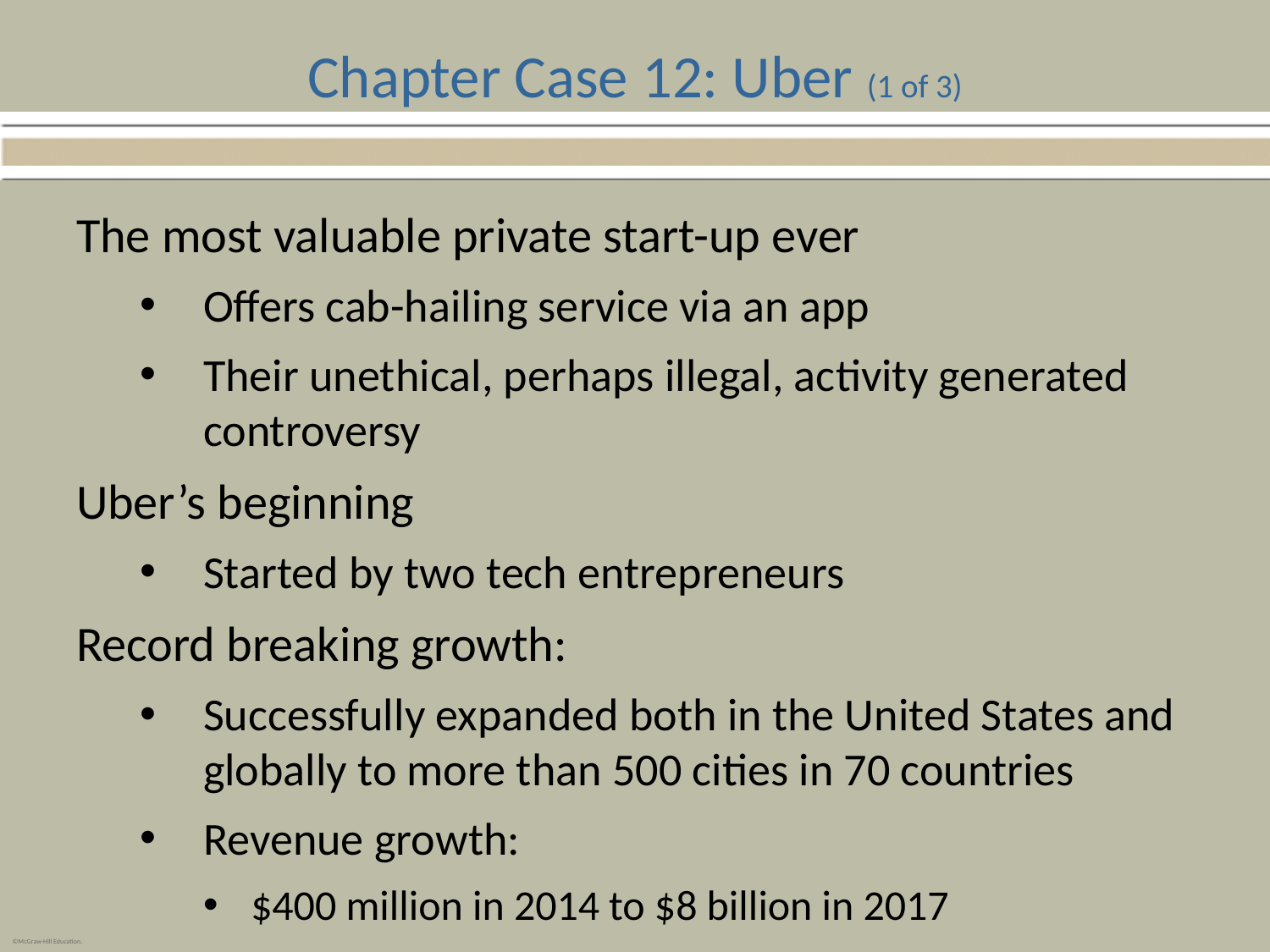

# Chapter Case 12: Uber (1 of 3)
The most valuable private start-up ever
Offers cab-hailing service via an app
Their unethical, perhaps illegal, activity generated controversy
Uber’s beginning
Started by two tech entrepreneurs
Record breaking growth:
Successfully expanded both in the United States and globally to more than 500 cities in 70 countries
Revenue growth:
$400 million in 2014 to $8 billion in 2017